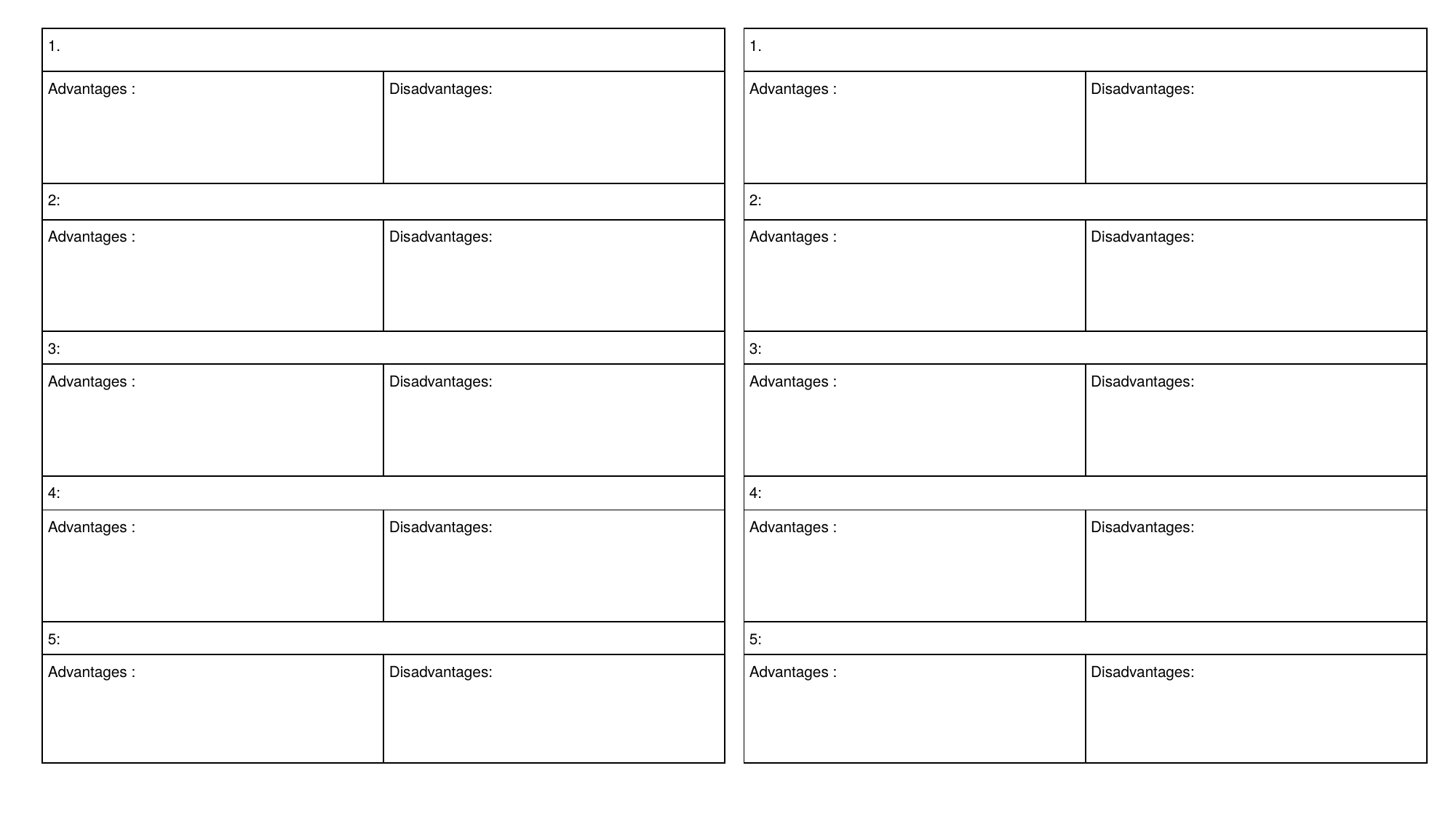

| 1. |  |
| --- | --- |
| Advantages : | Disadvantages: |
| 2: |  |
| Advantages : | Disadvantages: |
| 3: |  |
| Advantages : | Disadvantages: |
| 4: |  |
| Advantages : | Disadvantages: |
| 5: |  |
| Advantages : | Disadvantages: |
| 1. |  |
| --- | --- |
| Advantages : | Disadvantages: |
| 2: |  |
| Advantages : | Disadvantages: |
| 3: |  |
| Advantages : | Disadvantages: |
| 4: |  |
| Advantages : | Disadvantages: |
| 5: |  |
| Advantages : | Disadvantages: |